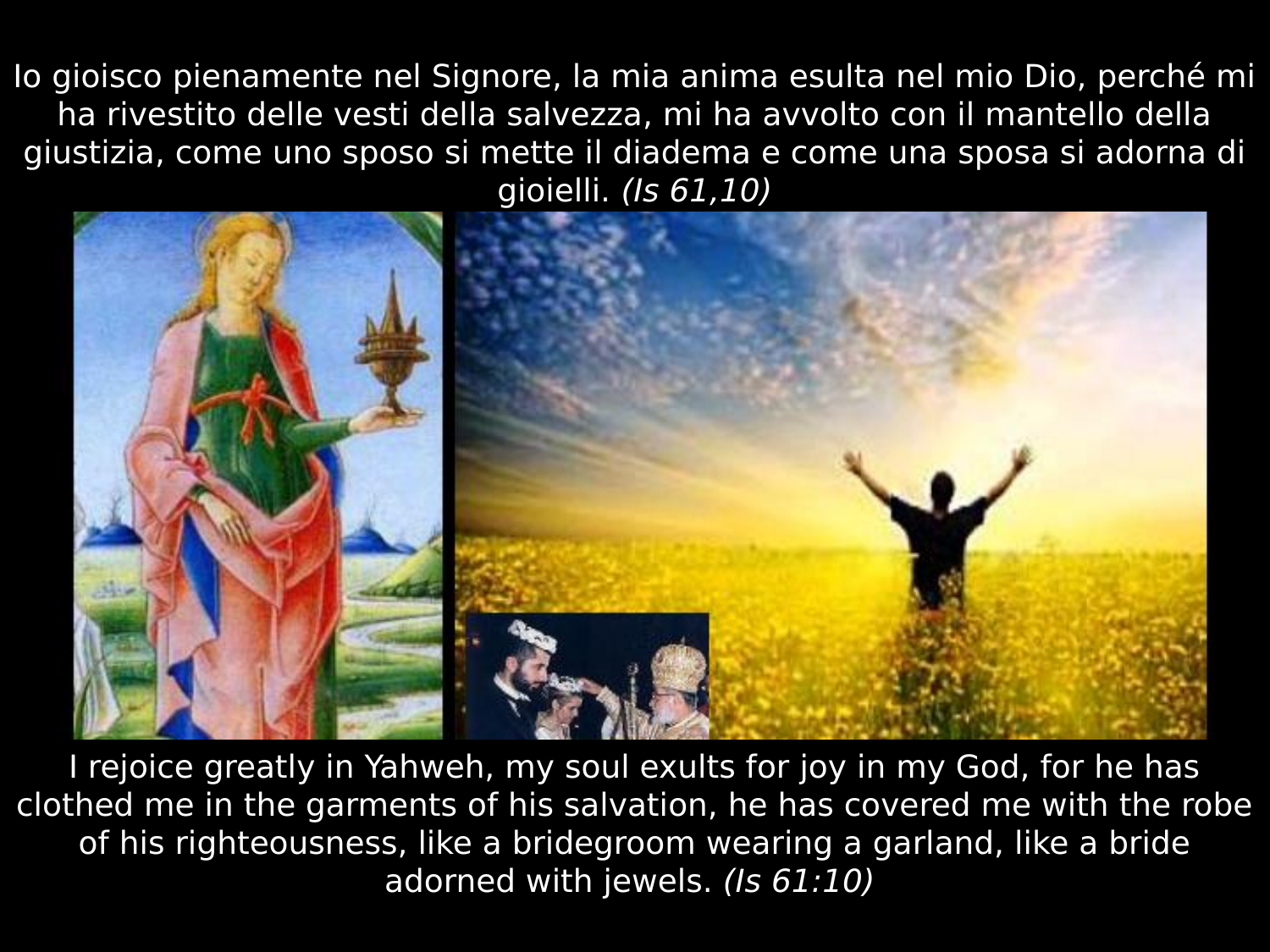

# Io gioisco pienamente nel Signore, la mia anima esulta nel mio Dio, perché mi ha rivestito delle vesti della salvezza, mi ha avvolto con il mantello della giustizia, come uno sposo si mette il diadema e come una sposa si adorna di gioielli. (Is 61,10)
I rejoice greatly in Yahweh, my soul exults for joy in my God, for he has clothed me in the garments of his salvation, he has covered me with the robe of his righteousness, like a bridegroom wearing a garland, like a bride adorned with jewels. (Is 61:10)